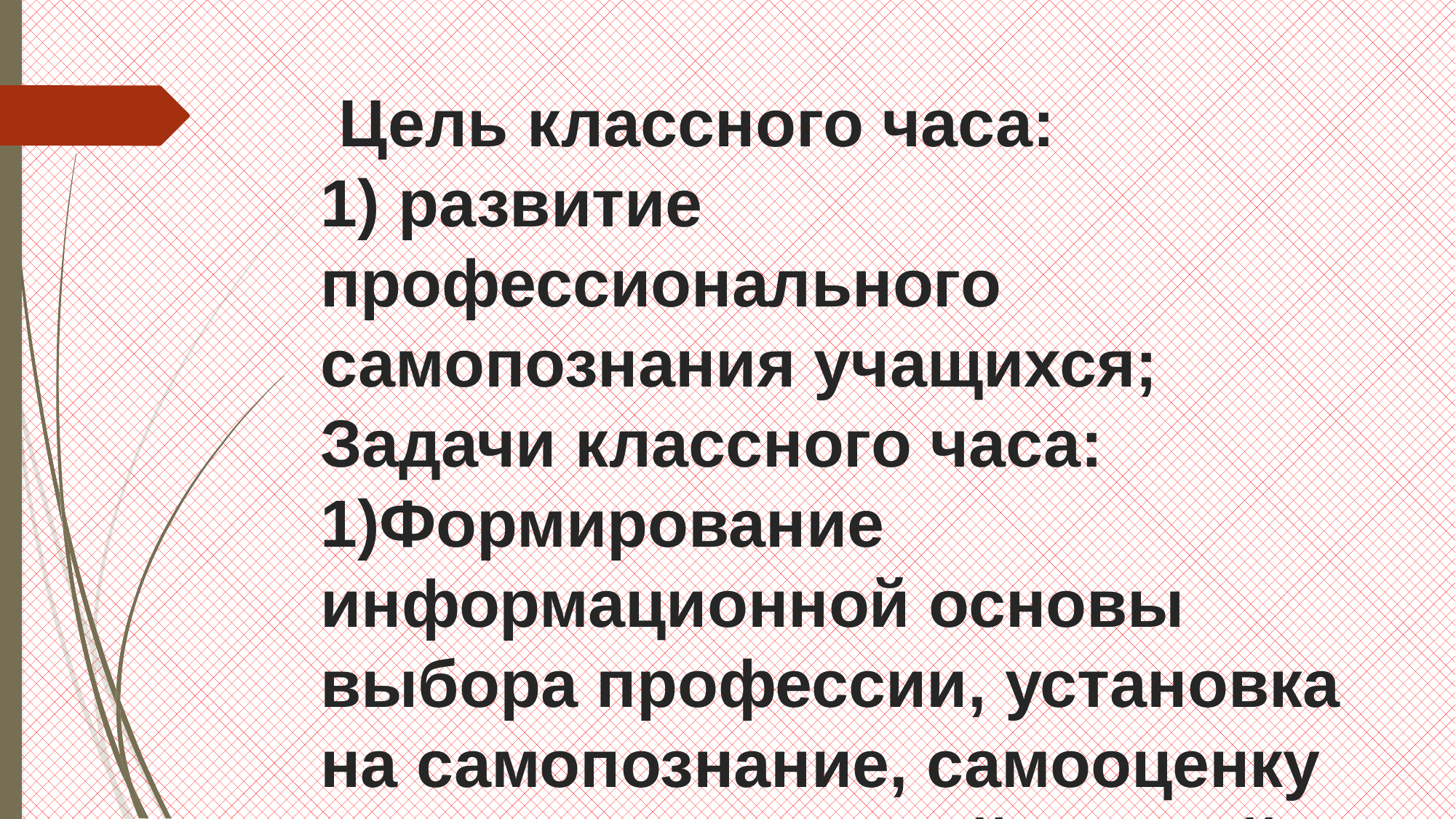

# Цель классного часа: 1) развитие профессионального самопознания учащихся; Задачи классного часа: 1)Формирование информационной основы выбора профессии, установка на самопознание, самооценку своих возможностей, знаний, представлений о самом себе.